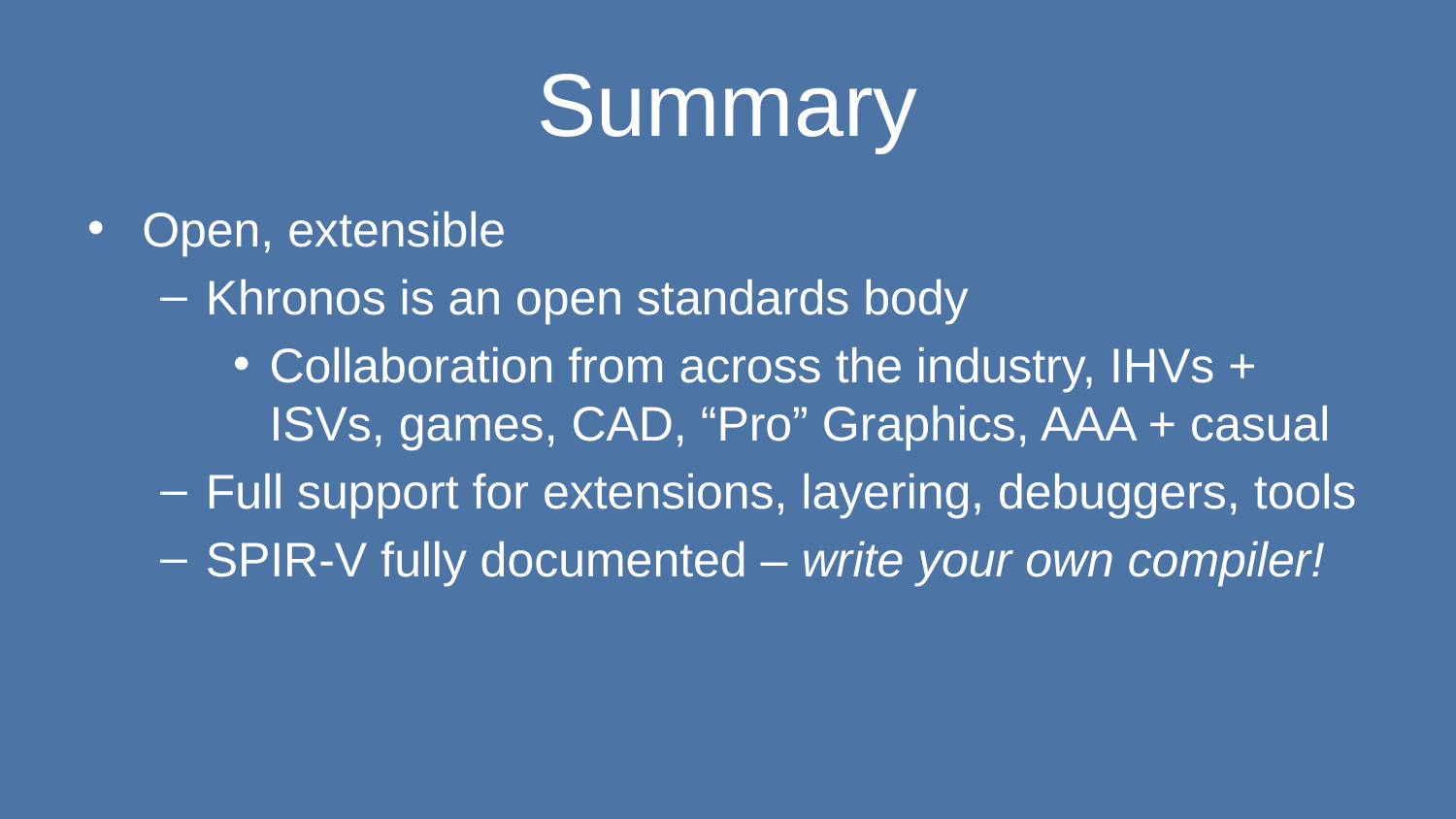

# Summary
Open, extensible
Khronos is an open standards body
Collaboration from across the industry, IHVs + ISVs, games, CAD, “Pro” Graphics, AAA + casual
Full support for extensions, layering, debuggers, tools
SPIR-V fully documented – write your own compiler!